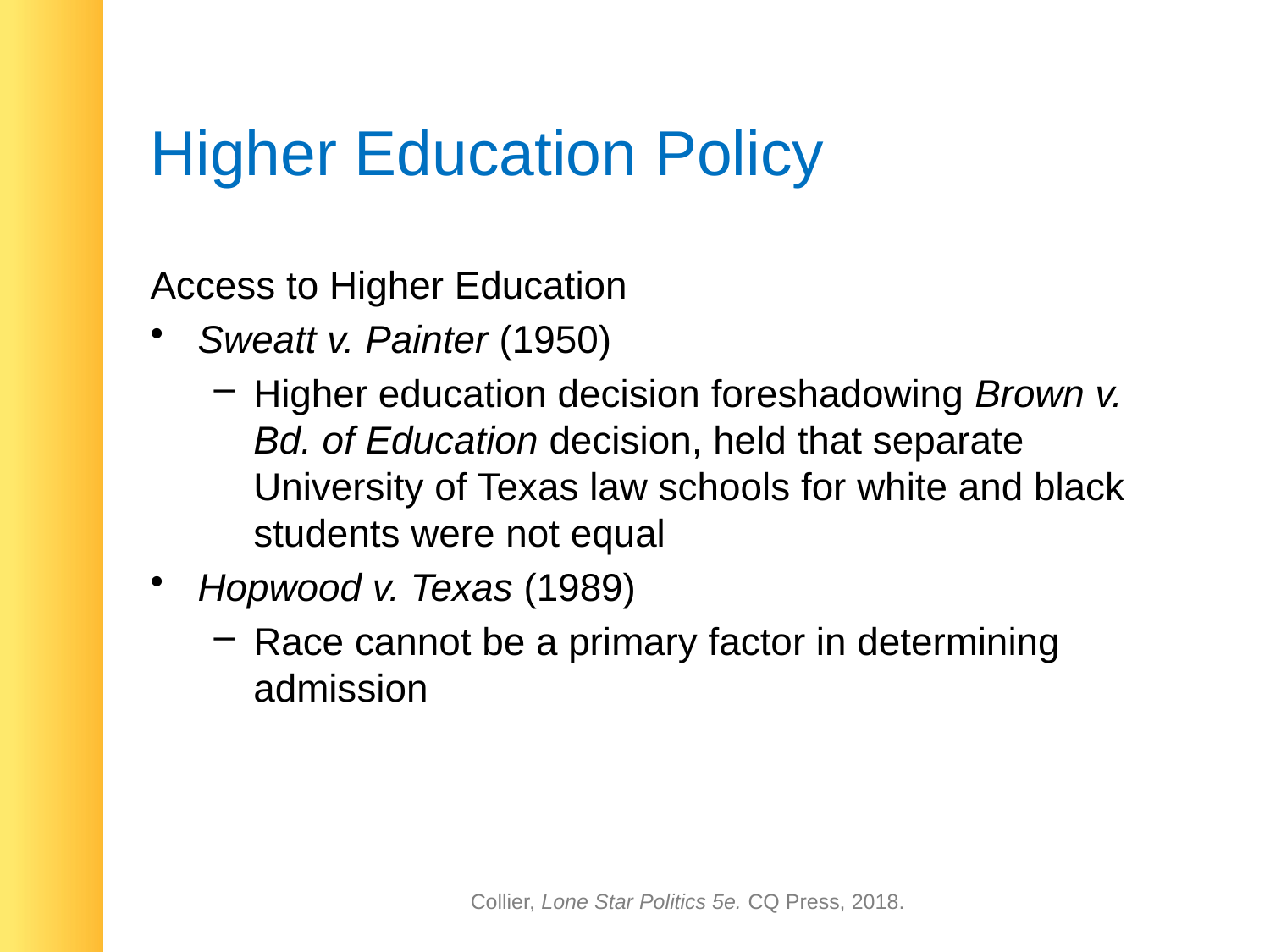

# Higher Education Policy
Access to Higher Education
Sweatt v. Painter (1950)
Higher education decision foreshadowing Brown v. Bd. of Education decision, held that separate University of Texas law schools for white and black students were not equal
Hopwood v. Texas (1989)
Race cannot be a primary factor in determining admission
Collier, Lone Star Politics 5e. CQ Press, 2018.